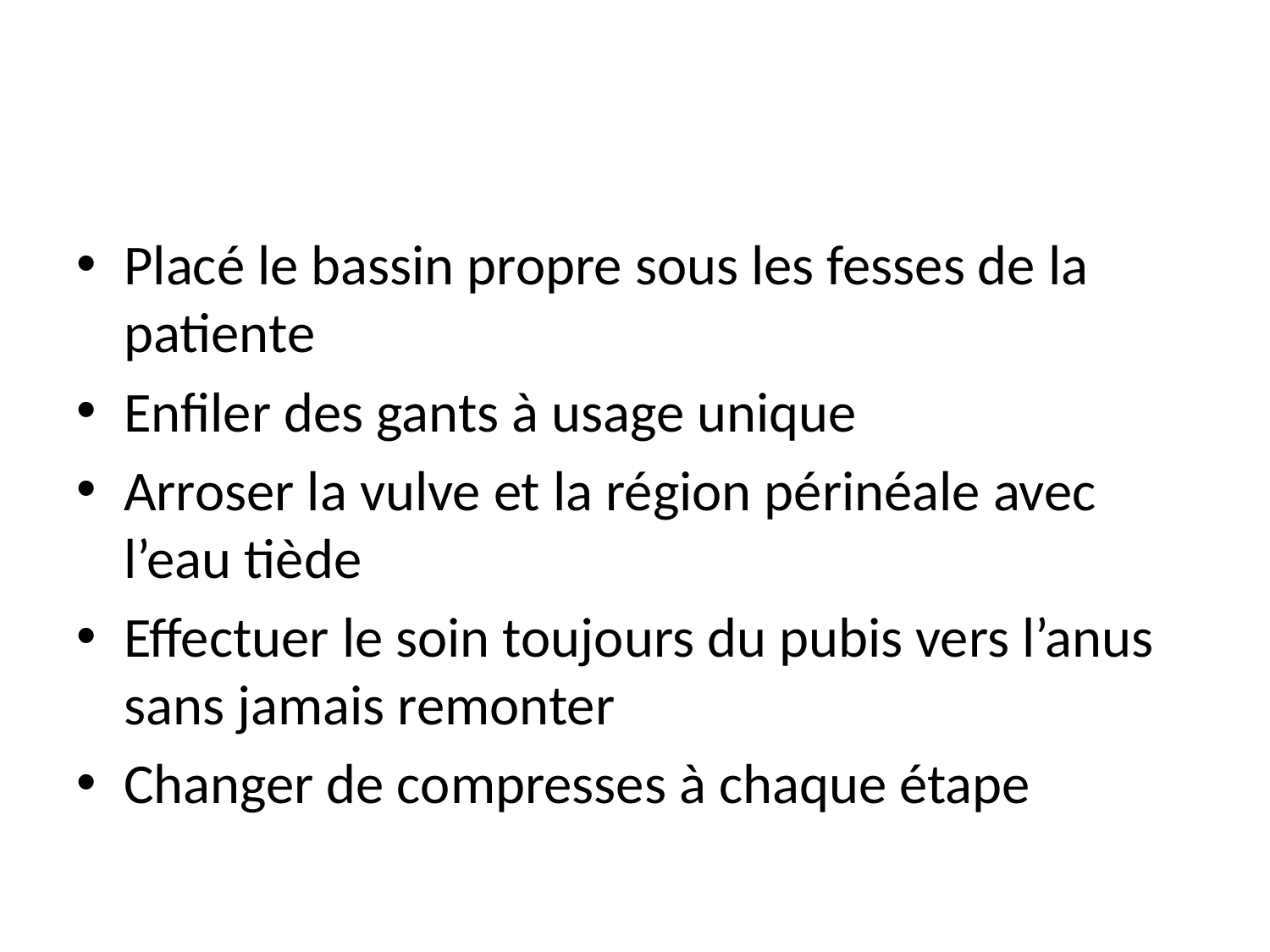

#
Placé le bassin propre sous les fesses de la patiente
Enfiler des gants à usage unique
Arroser la vulve et la région périnéale avec l’eau tiède
Effectuer le soin toujours du pubis vers l’anus sans jamais remonter
Changer de compresses à chaque étape